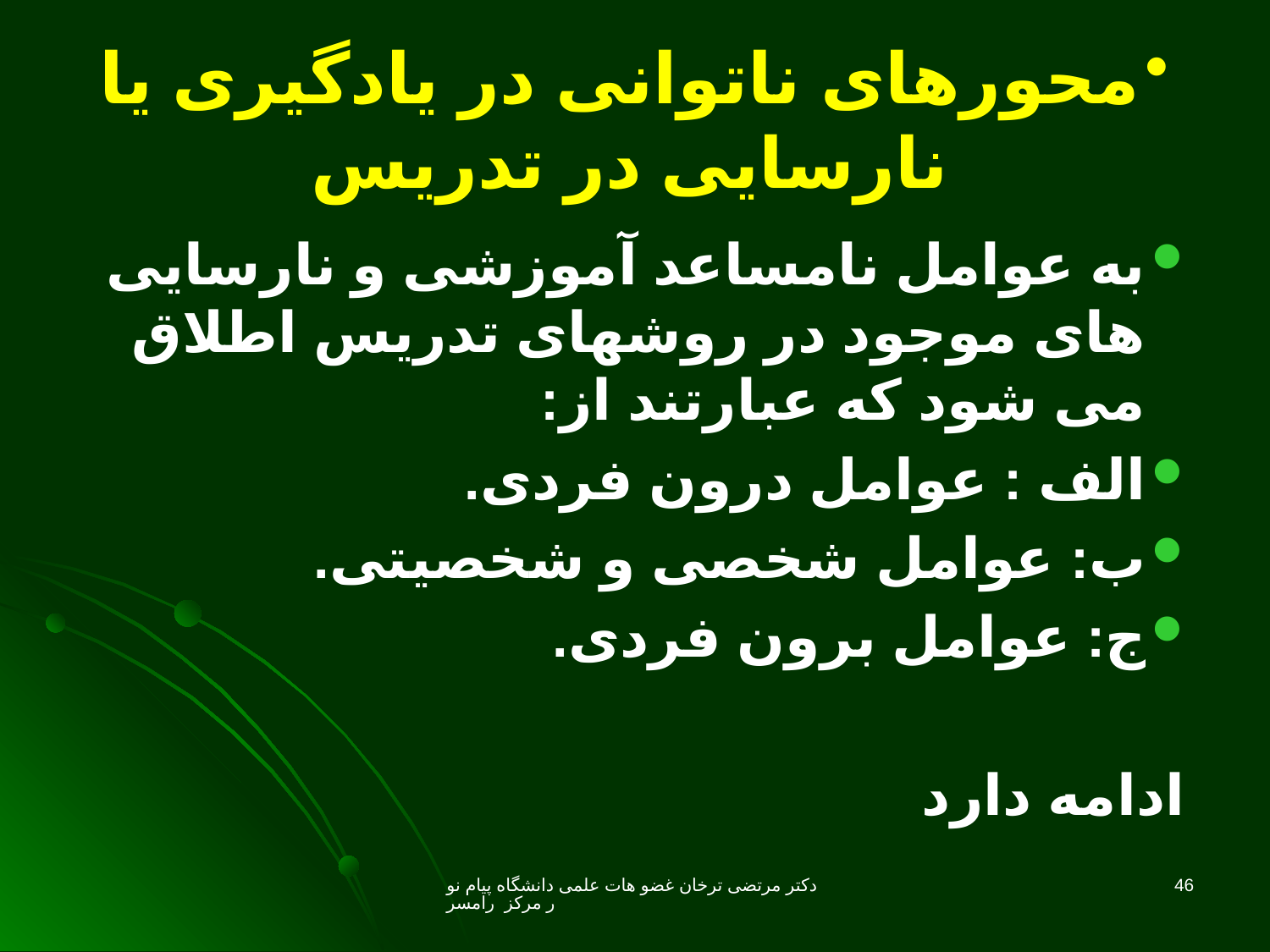

# محورهای ناتوانی در یادگیری یا نارسایی در تدریس
به عوامل نامساعد آموزشی و نارسایی های موجود در روشهای تدریس اطلاق می شود که عبارتند از:
الف : عوامل درون فردی.
ب: عوامل شخصی و شخصیتی.
ج: عوامل برون فردی.

ادامه دارد
دکتر مرتضی ترخان غضو هات علمی دانشگاه پیام نور مرکز رامسر
46